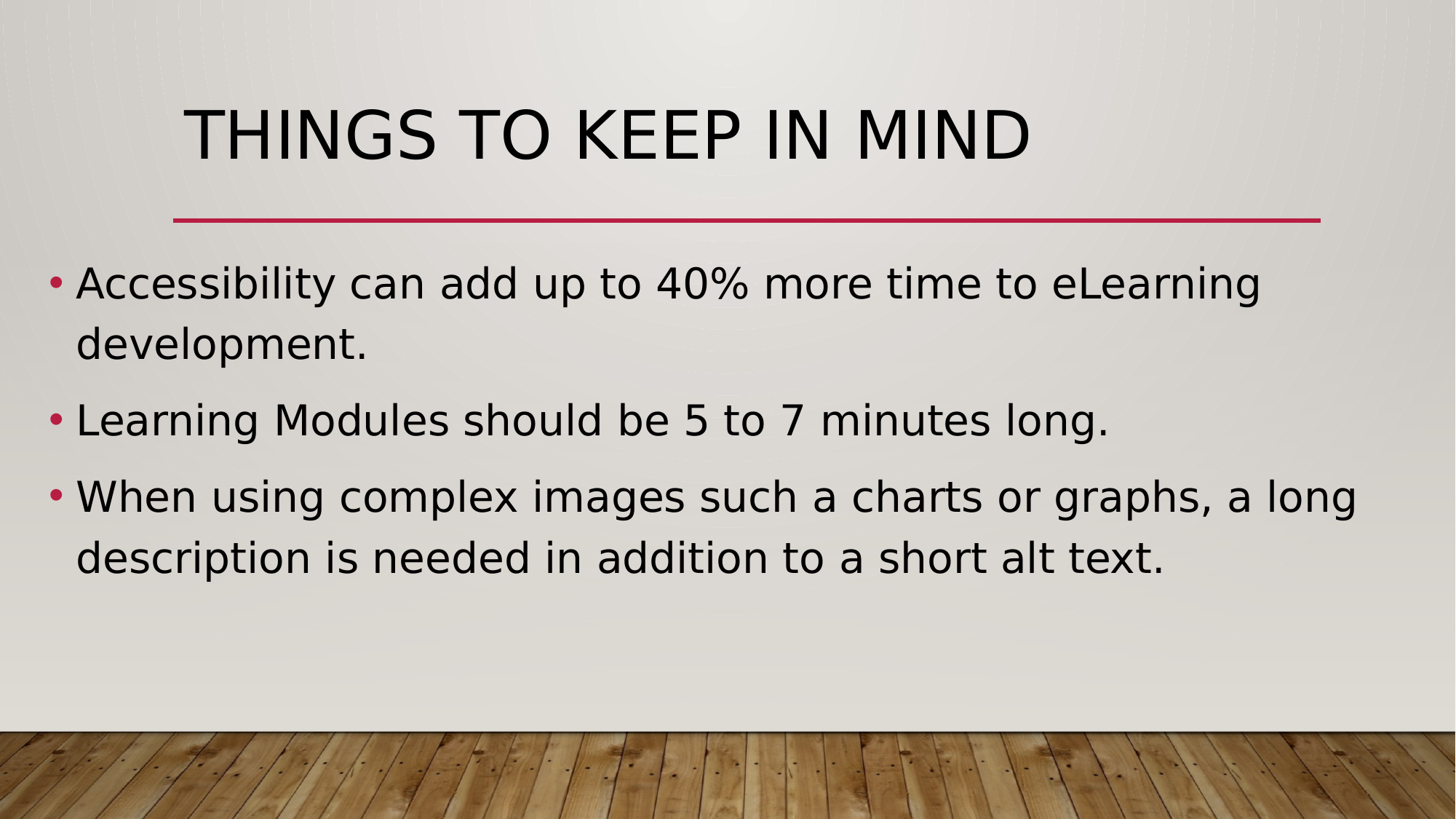

# Things to Keep in Mind
Accessibility can add up to 40% more time to eLearning development.
Learning Modules should be 5 to 7 minutes long.
When using complex images such a charts or graphs, a long description is needed in addition to a short alt text.